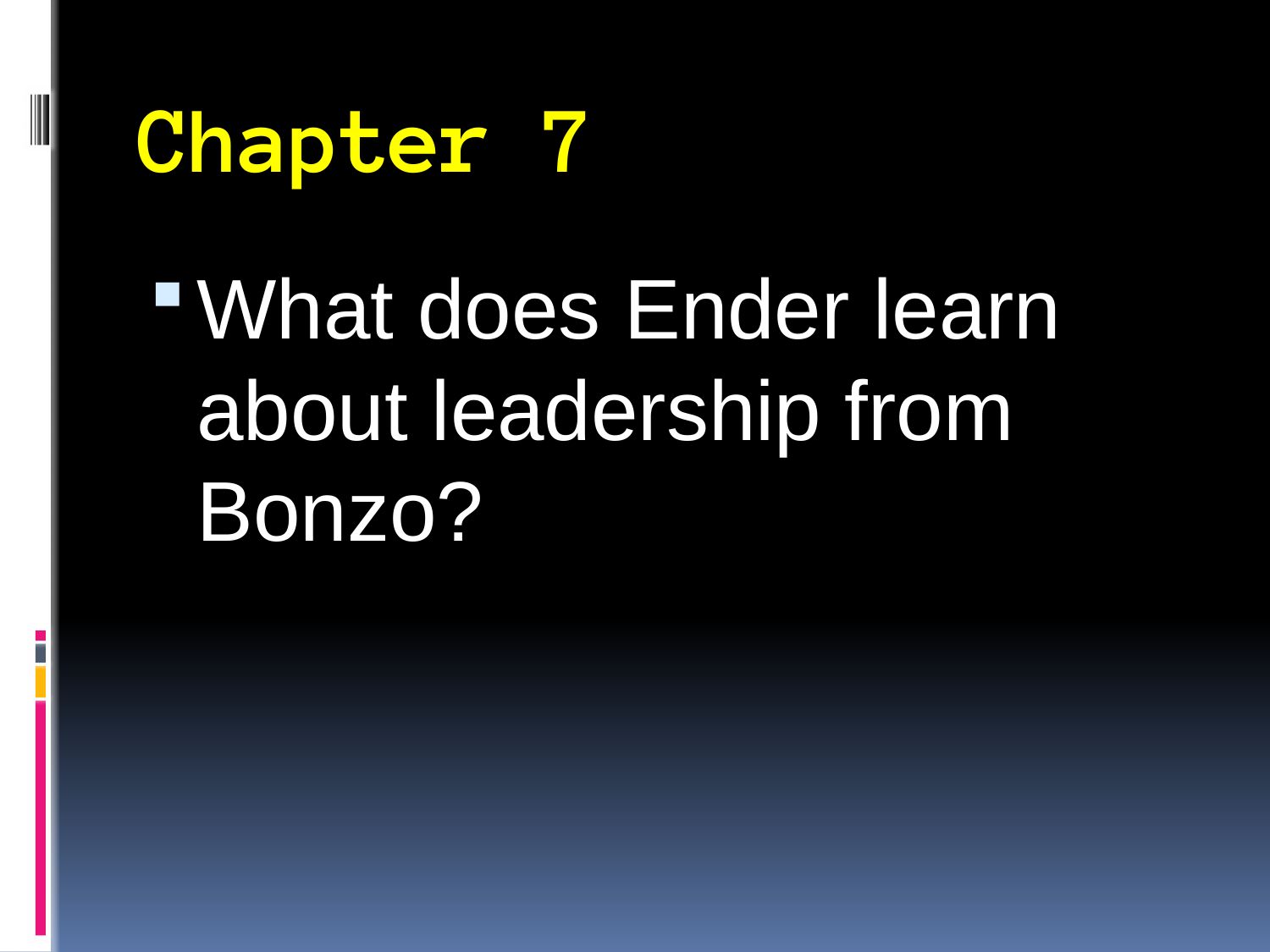

# Chapter 7
What does Ender learn about leadership from Bonzo?